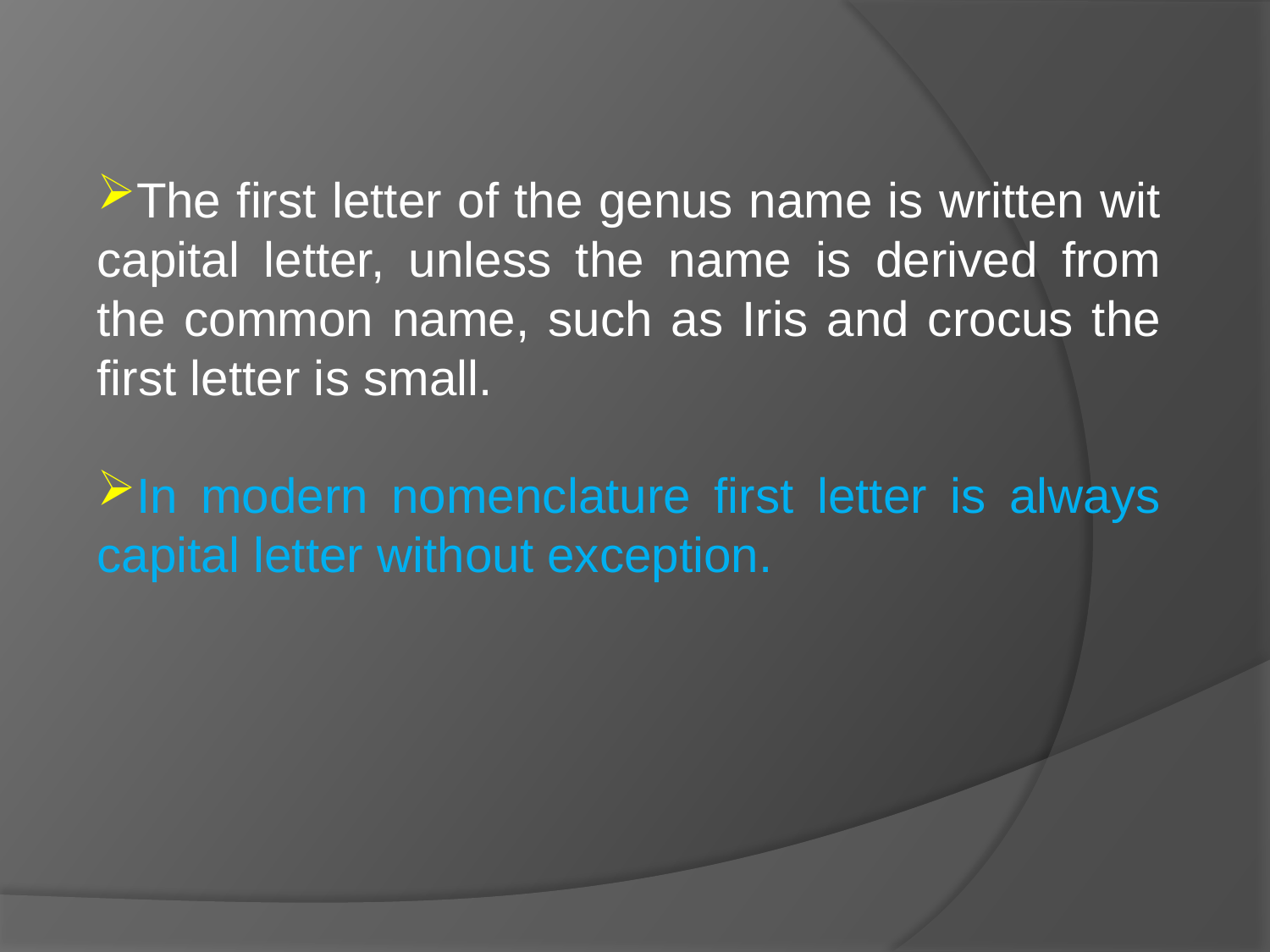

The first letter of the genus name is written wit capital letter, unless the name is derived from the common name, such as Iris and crocus the first letter is small.

In modern nomenclature first letter is always capital letter without exception.